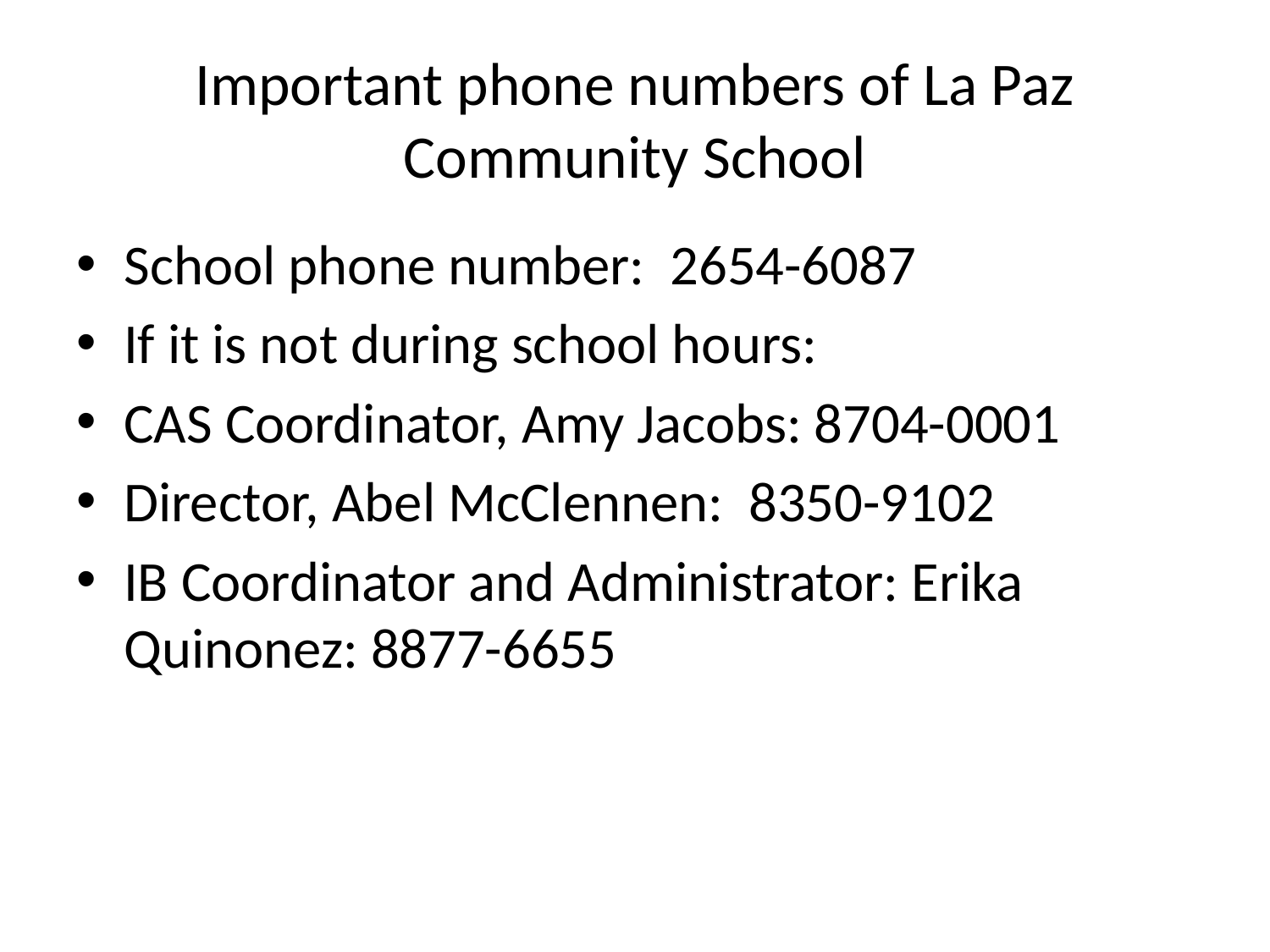

# Important phone numbers of La Paz Community School
School phone number:  2654-6087
If it is not during school hours:
CAS Coordinator, Amy Jacobs: 8704-0001
Director, Abel McClennen:  8350-9102
IB Coordinator and Administrator: Erika Quinonez: 8877-6655